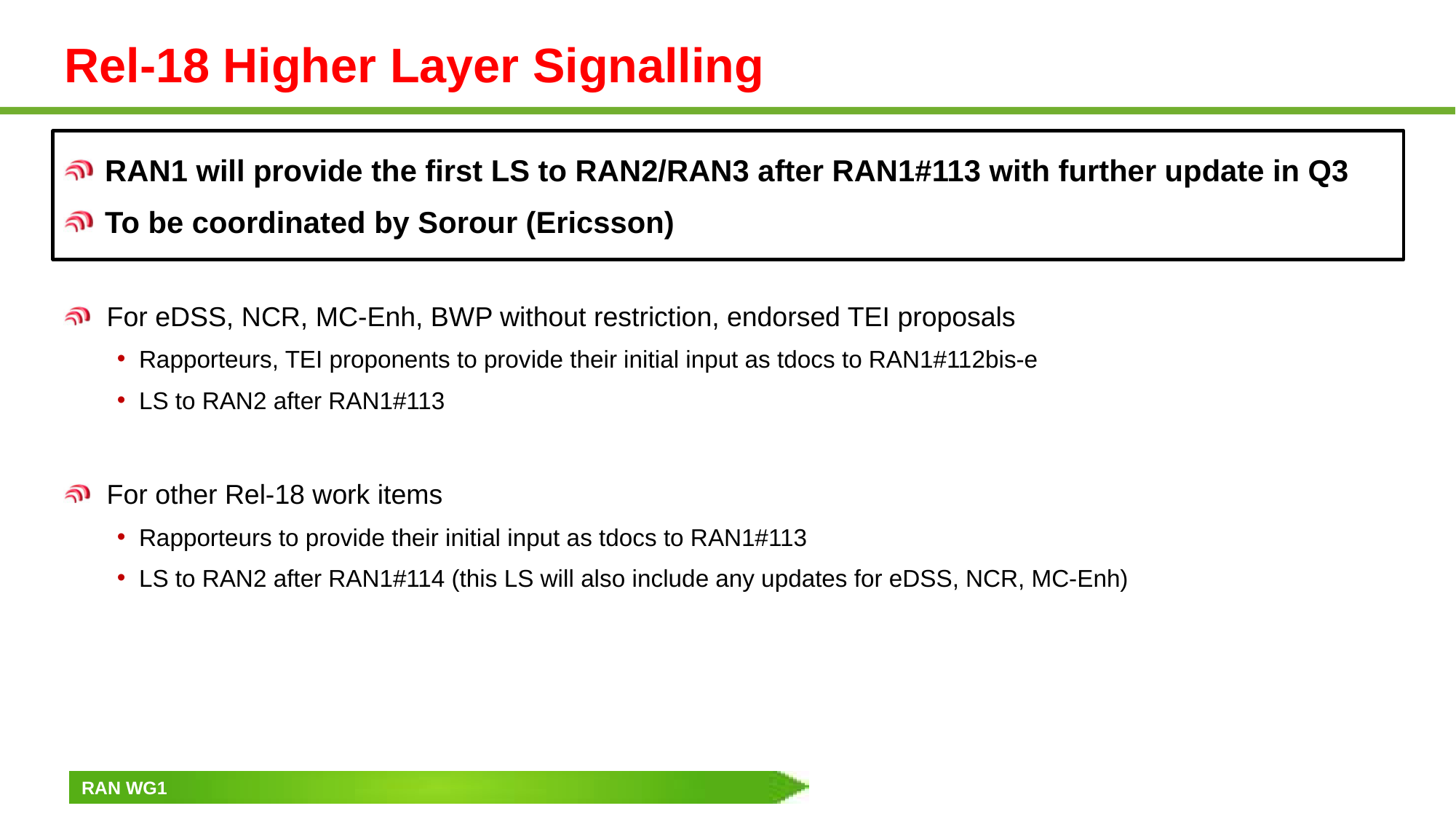

# Rel-18 Higher Layer Signalling
RAN1 will provide the first LS to RAN2/RAN3 after RAN1#113 with further update in Q3
To be coordinated by Sorour (Ericsson)
For eDSS, NCR, MC-Enh, BWP without restriction, endorsed TEI proposals
Rapporteurs, TEI proponents to provide their initial input as tdocs to RAN1#112bis-e
LS to RAN2 after RAN1#113

For other Rel-18 work items
Rapporteurs to provide their initial input as tdocs to RAN1#113
LS to RAN2 after RAN1#114 (this LS will also include any updates for eDSS, NCR, MC-Enh)